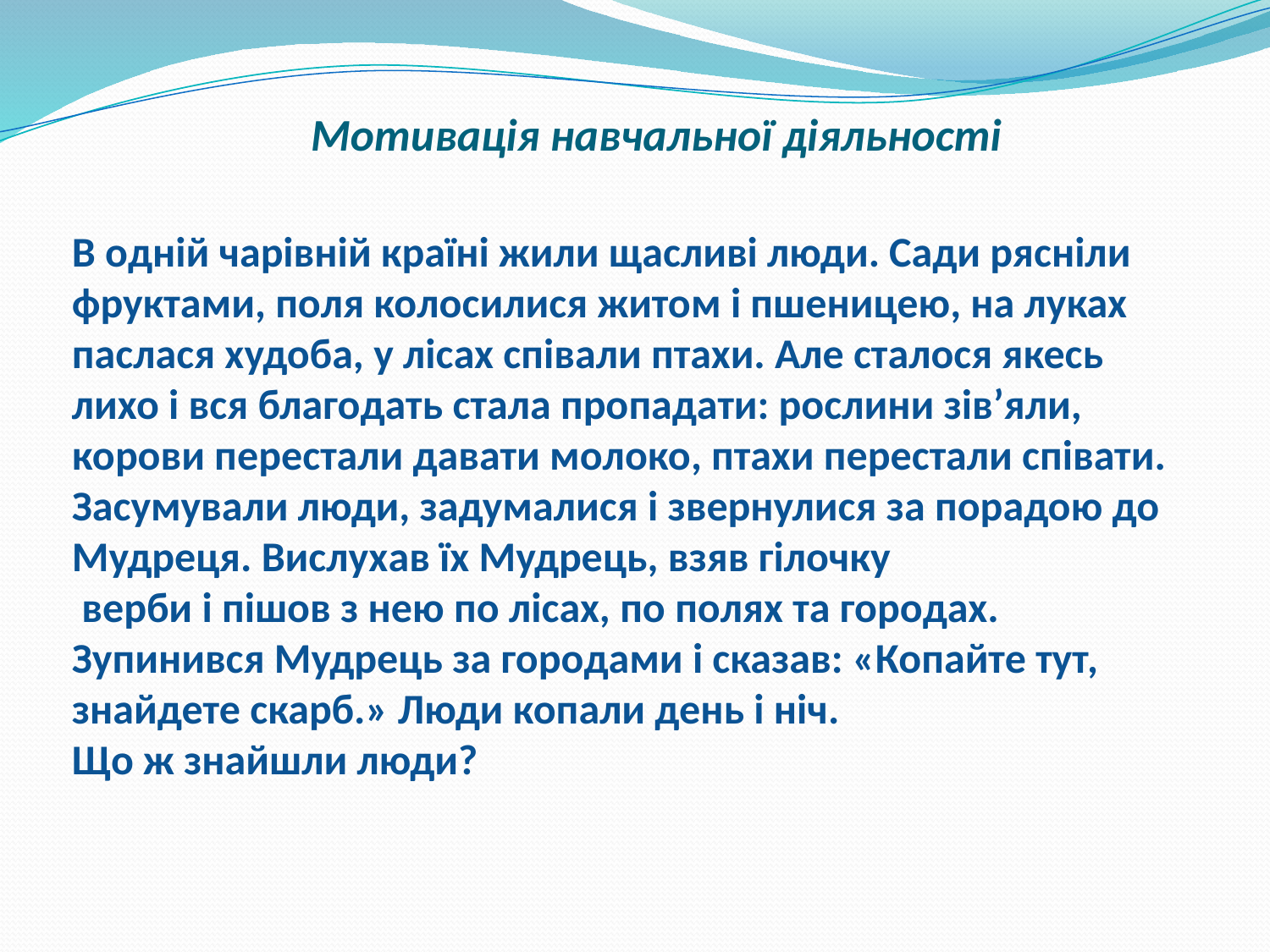

# Мотивація навчальної діяльності
В одній чарівній країні жили щасливі люди. Сади рясніли фруктами, поля колосилися житом і пшеницею, на луках паслася худоба, у лісах співали птахи. Але сталося якесь лихо і вся благодать стала пропадати: рослини зів’яли, корови перестали давати молоко, птахи перестали співати. Засумували люди, задумалися і звернулися за порадою до Мудреця. Вислухав їх Мудрець, взяв гілочку
 верби і пішов з нею по лісах, по полях та городах.
Зупинився Мудрець за городами і сказав: «Копайте тут, знайдете скарб.» Люди копали день і ніч.
Що ж знайшли люди?